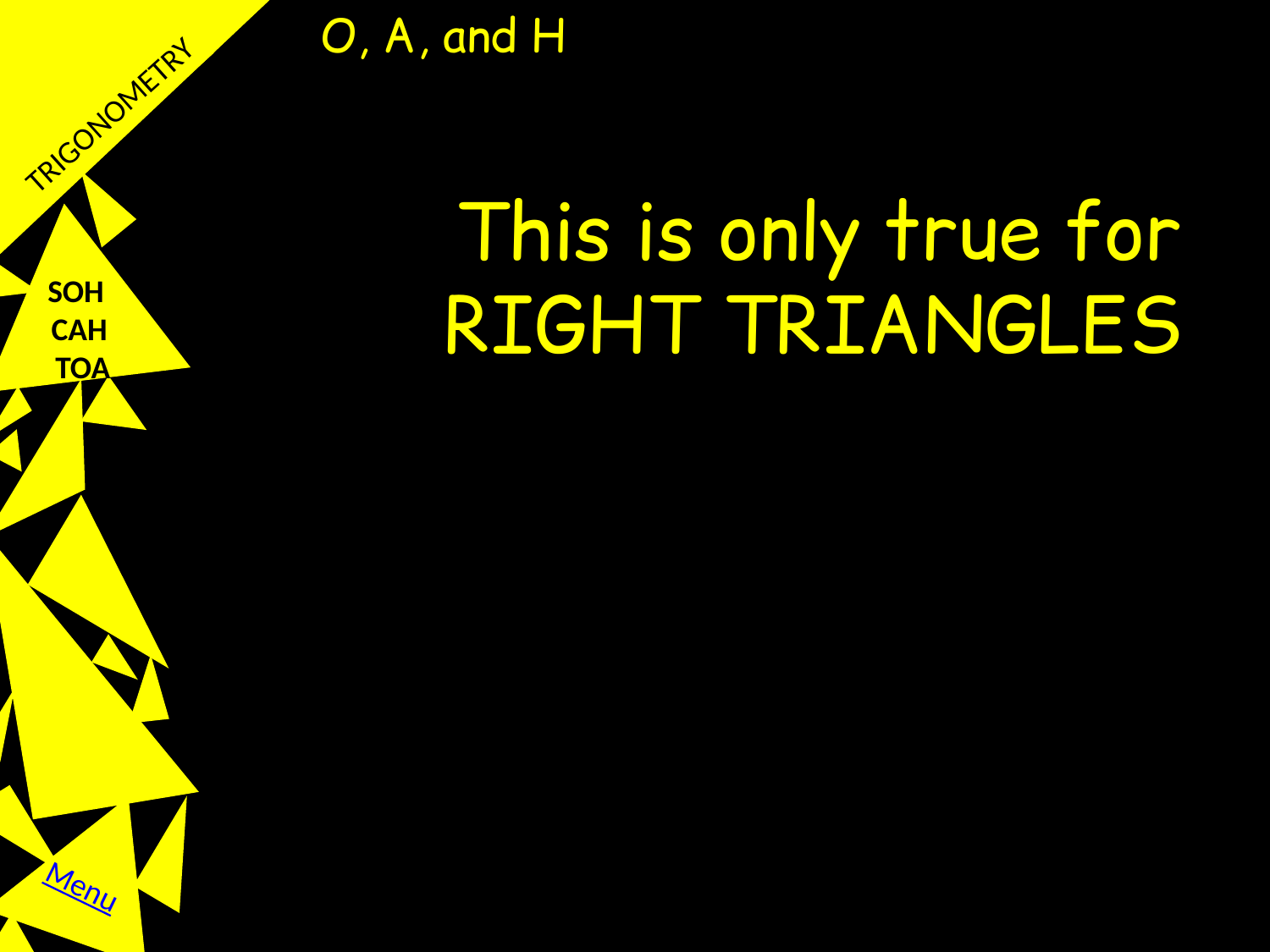

O, A, and H

TRIGONOMETRY
This is only true for
RIGHT TRIANGLES
SOH
CAH
 TOA
Menu